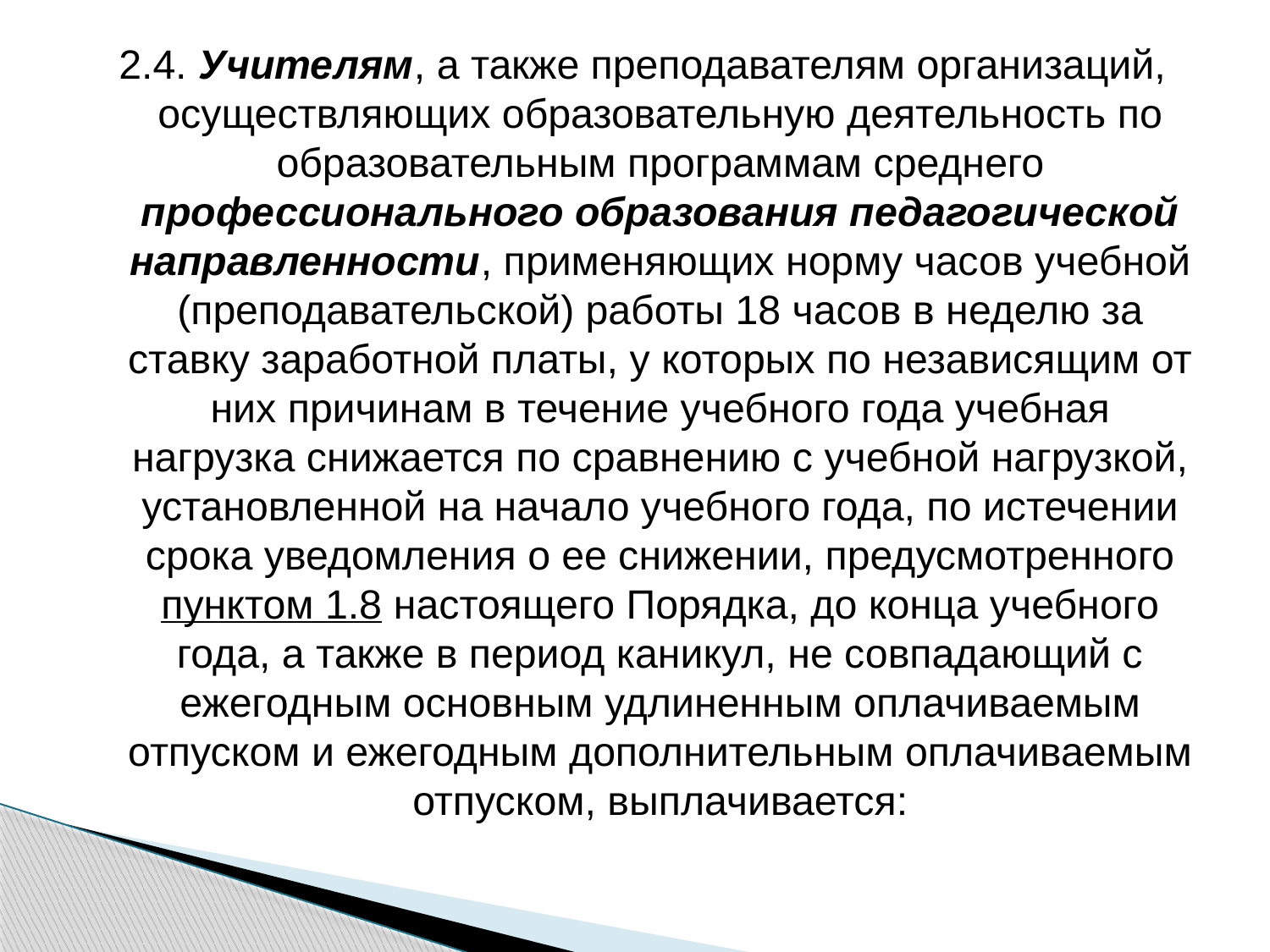

2.4. Учителям, а также преподавателям организаций, осуществляющих образовательную деятельность по образовательным программам среднего профессионального образования педагогической направленности, применяющих норму часов учебной (преподавательской) работы 18 часов в неделю за ставку заработной платы, у которых по независящим от них причинам в течение учебного года учебная нагрузка снижается по сравнению с учебной нагрузкой, установленной на начало учебного года, по истечении срока уведомления о ее снижении, предусмотренного пунктом 1.8 настоящего Порядка, до конца учебного года, а также в период каникул, не совпадающий с ежегодным основным удлиненным оплачиваемым отпуском и ежегодным дополнительным оплачиваемым отпуском, выплачивается: